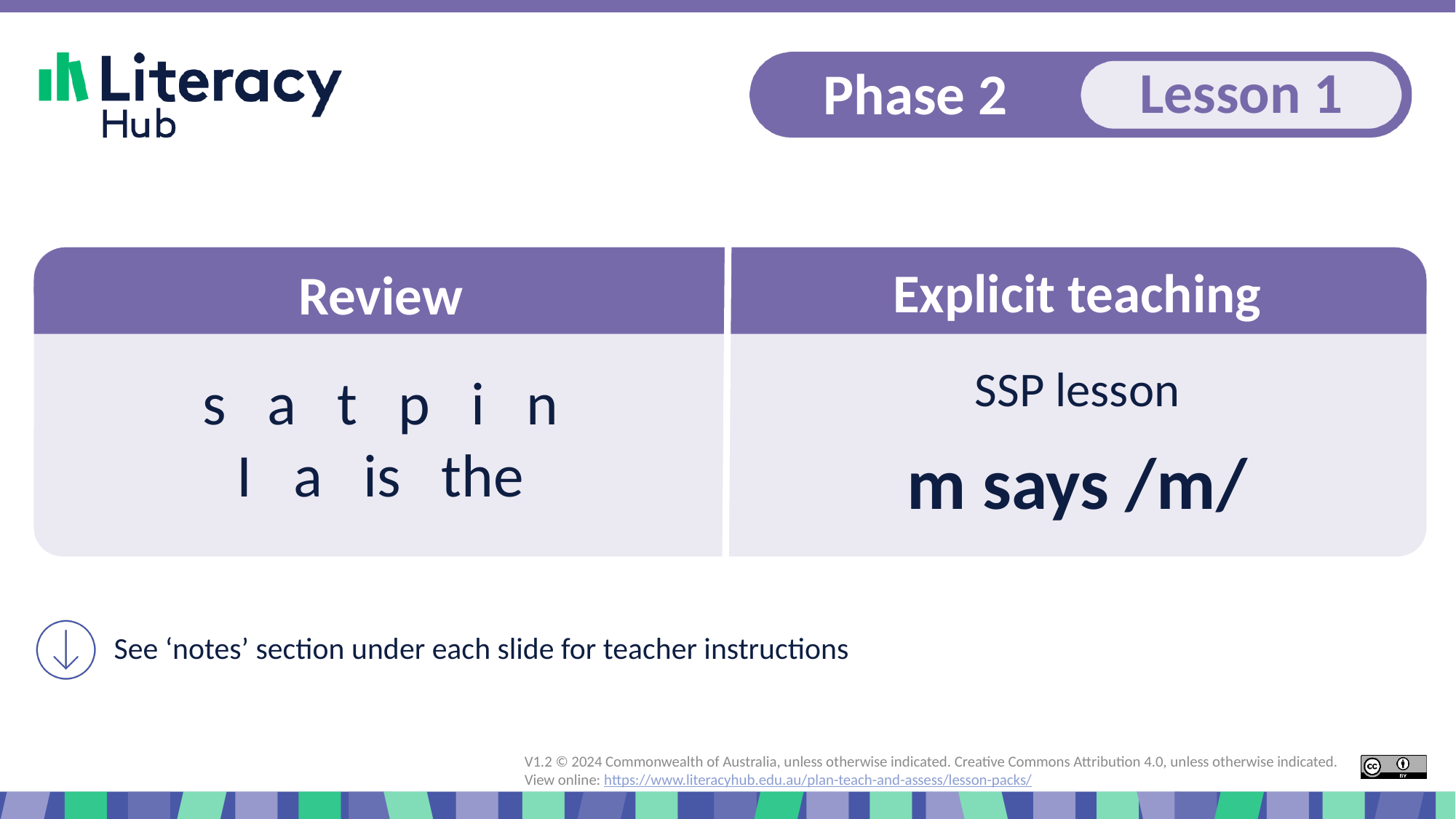

# Explicit teaching
Review
s   a   t   p   i   n
I   a   is   the
SSP lesson
m says /m/